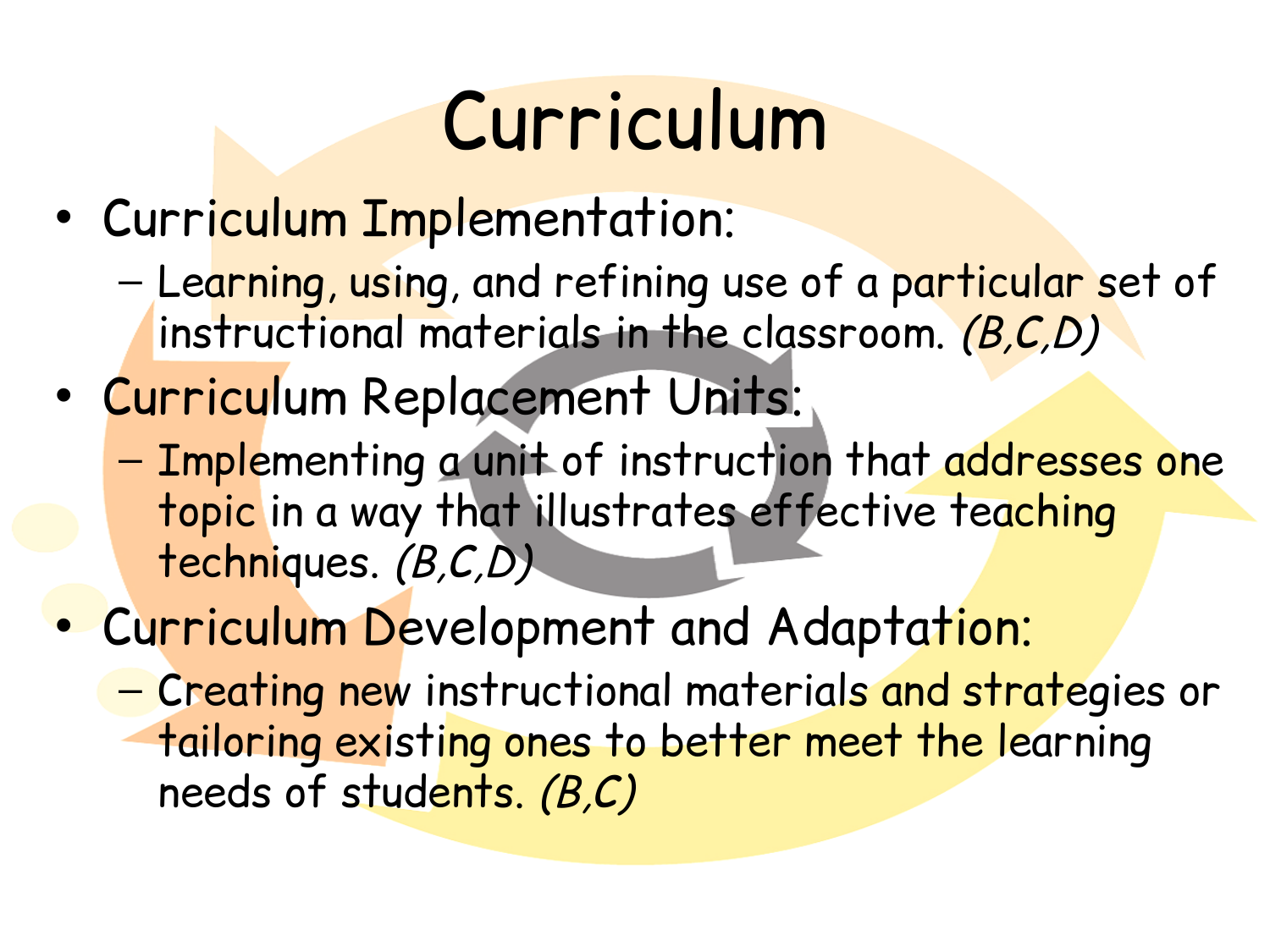

# Curriculum
Curriculum Implementation:
Learning, using, and refining use of a particular set of instructional materials in the classroom. (B,C,D)
Curriculum Replacement Units:
Implementing a unit of instruction that addresses one topic in a way that illustrates effective teaching techniques. (B,C,D)
Curriculum Development and Adaptation:
Creating new instructional materials and strategies or tailoring existing ones to better meet the learning needs of students. (B,C)